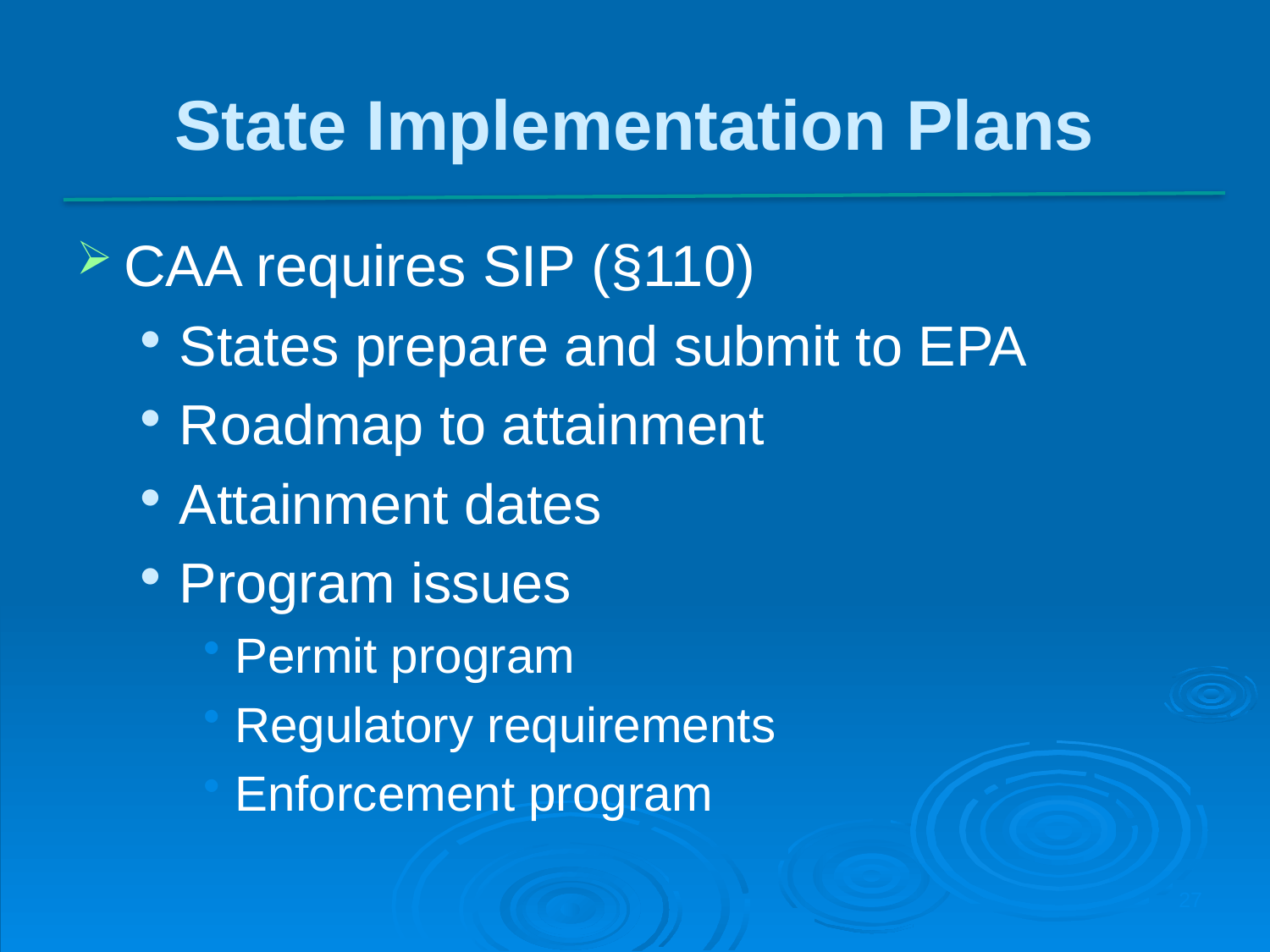

CAA requires SIP (§110)
States prepare and submit to EPA
Roadmap to attainment
Attainment dates
Program issues
Permit program
Regulatory requirements
Enforcement program
State Implementation Plans
27